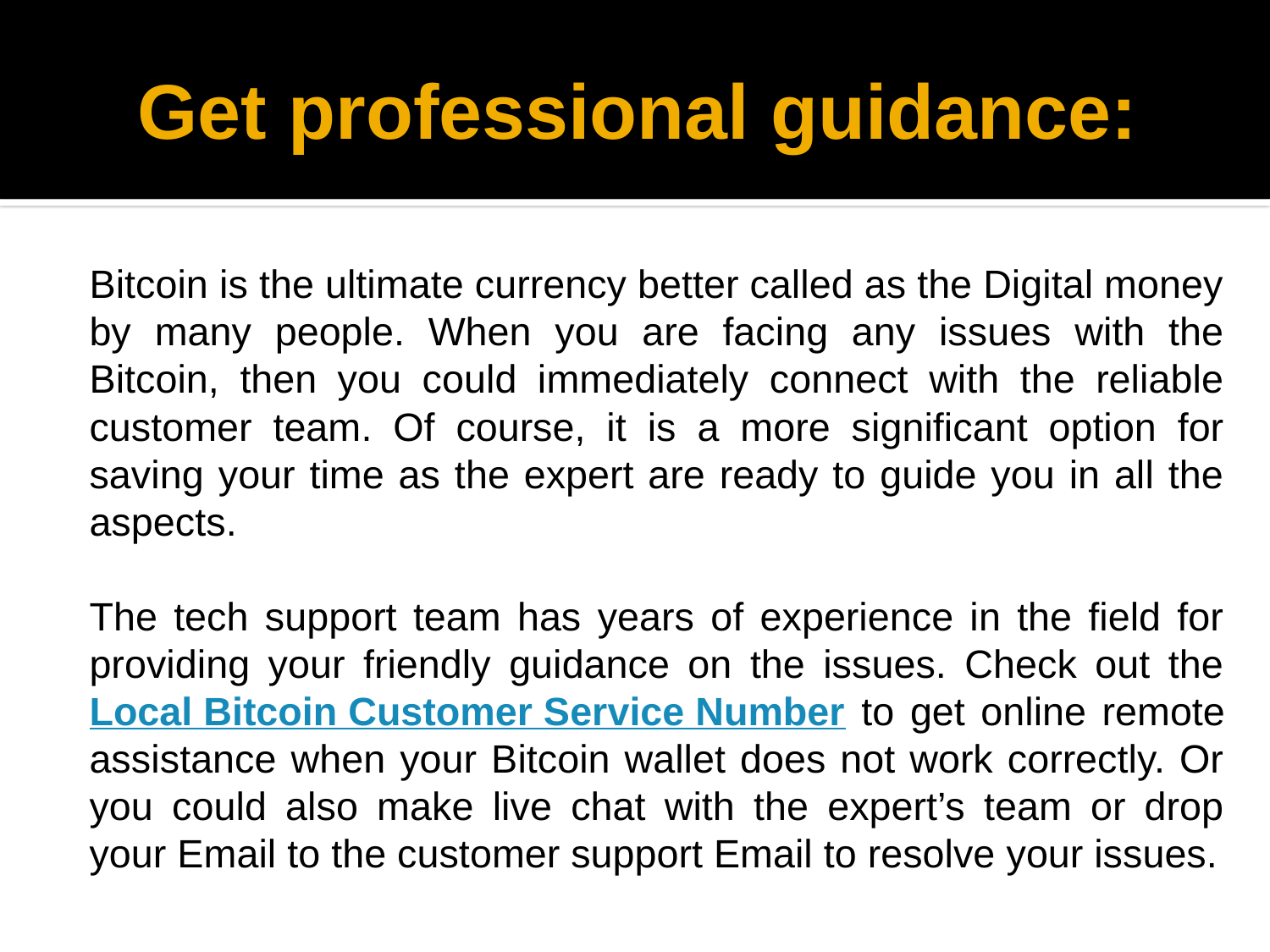

# Get professional guidance:
	Bitcoin is the ultimate currency better called as the Digital money by many people. When you are facing any issues with the Bitcoin, then you could immediately connect with the reliable customer team. Of course, it is a more significant option for saving your time as the expert are ready to guide you in all the aspects.

	The tech support team has years of experience in the field for providing your friendly guidance on the issues. Check out the Local Bitcoin Customer Service Number to get online remote assistance when your Bitcoin wallet does not work correctly. Or you could also make live chat with the expert’s team or drop your Email to the customer support Email to resolve your issues.